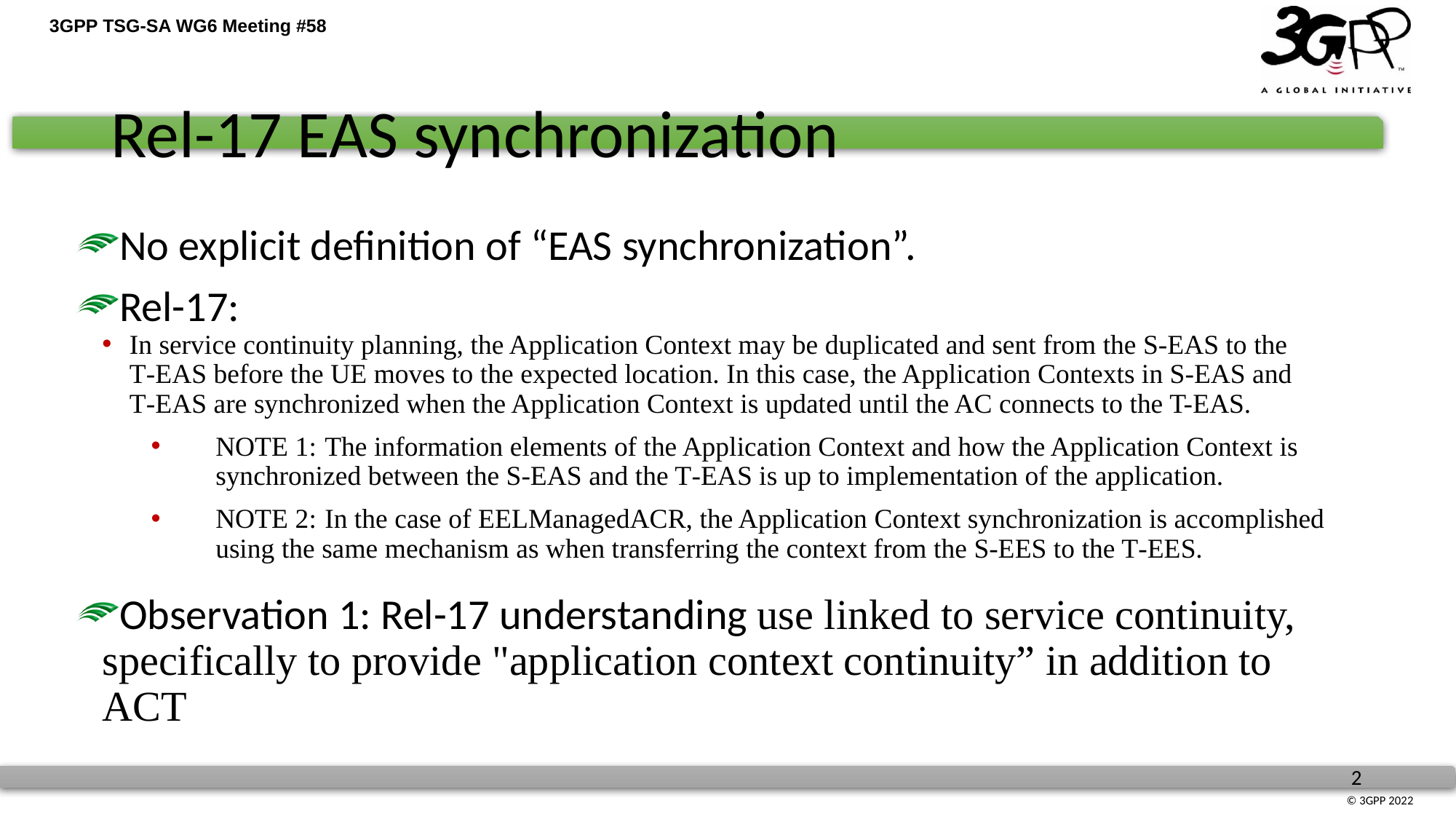

# Rel-17 EAS synchronization
No explicit definition of “EAS synchronization”.
Rel-17:
In service continuity planning, the Application Context may be duplicated and sent from the S‑EAS to the T‑EAS before the UE moves to the expected location. In this case, the Application Contexts in S‑EAS and T‑EAS are synchronized when the Application Context is updated until the AC connects to the T-EAS.
NOTE 1:	The information elements of the Application Context and how the Application Context is synchronized between the S‑EAS and the T‑EAS is up to implementation of the application.
NOTE 2:	In the case of EELManagedACR, the Application Context synchronization is accomplished using the same mechanism as when transferring the context from the S‑EES to the T‑EES.
Observation 1: Rel-17 understanding use linked to service continuity, specifically to provide "application context continuity” in addition to ACT